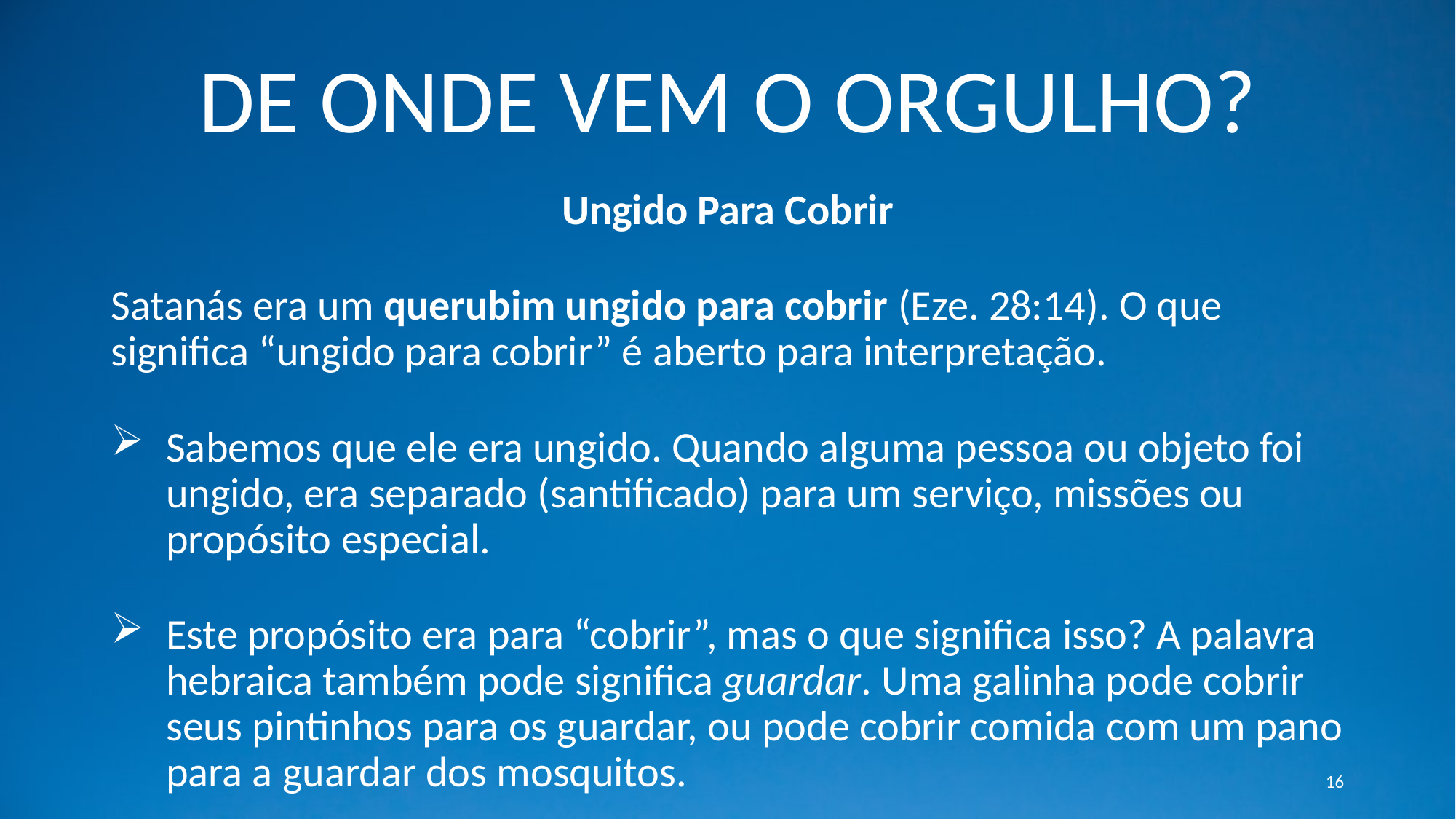

# DE ONDE VEM O ORGULHO?
Ungido Para Cobrir

Satanás era um querubim ungido para cobrir (Eze. 28:14). O que significa “ungido para cobrir” é aberto para interpretação.

Sabemos que ele era ungido. Quando alguma pessoa ou objeto foi ungido, era separado (santificado) para um serviço, missões ou propósito especial.

Este propósito era para “cobrir”, mas o que significa isso? A palavra hebraica também pode significa guardar. Uma galinha pode cobrir seus pintinhos para os guardar, ou pode cobrir comida com um pano para a guardar dos mosquitos.
16